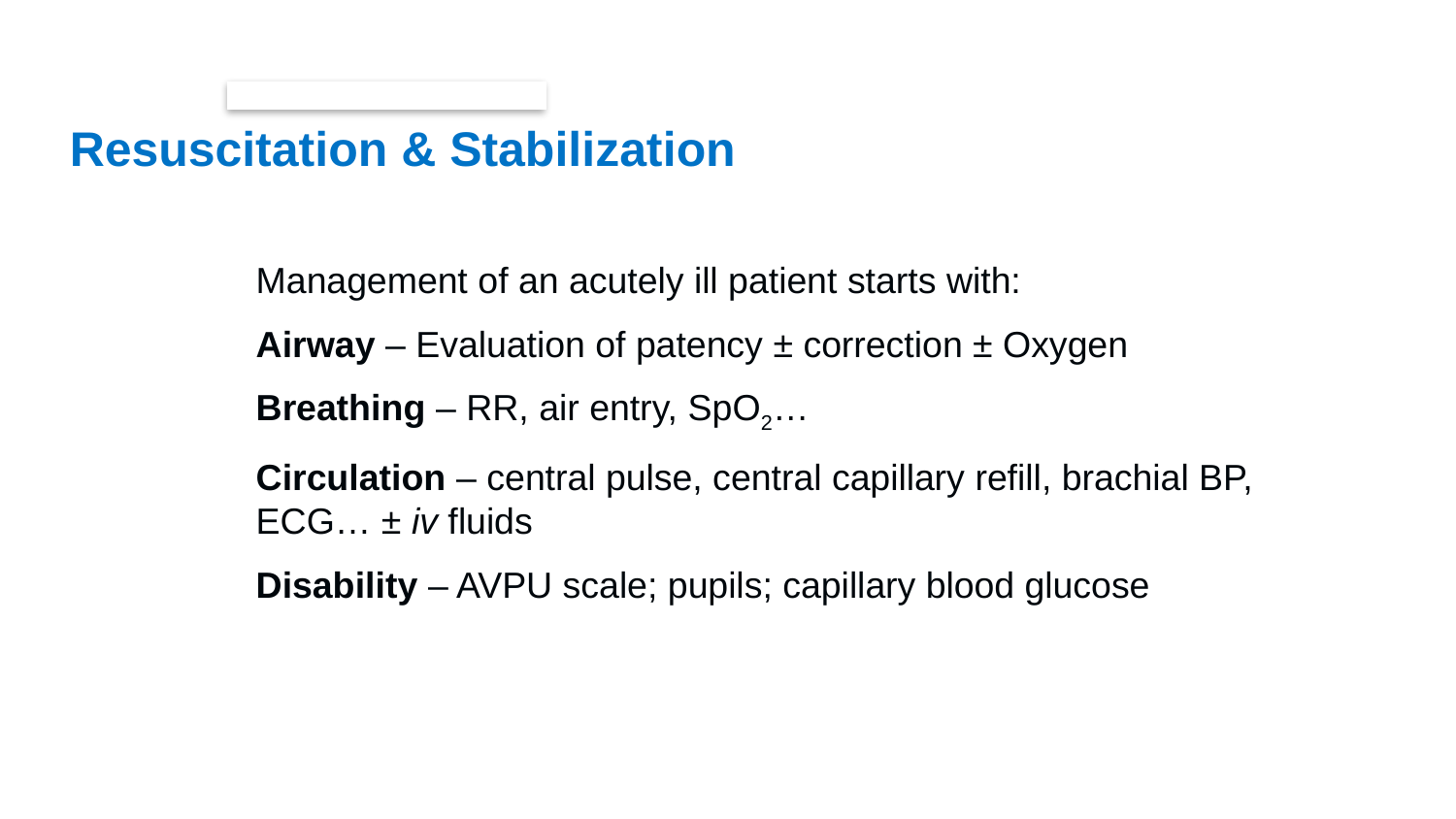

# Resuscitation & Stabilization
Management of an acutely ill patient starts with:
Airway – Evaluation of patency ± correction ± Oxygen
Breathing – RR, air entry, SpO2…
Circulation – central pulse, central capillary refill, brachial BP, ECG… ± iv fluids
Disability – AVPU scale; pupils; capillary blood glucose